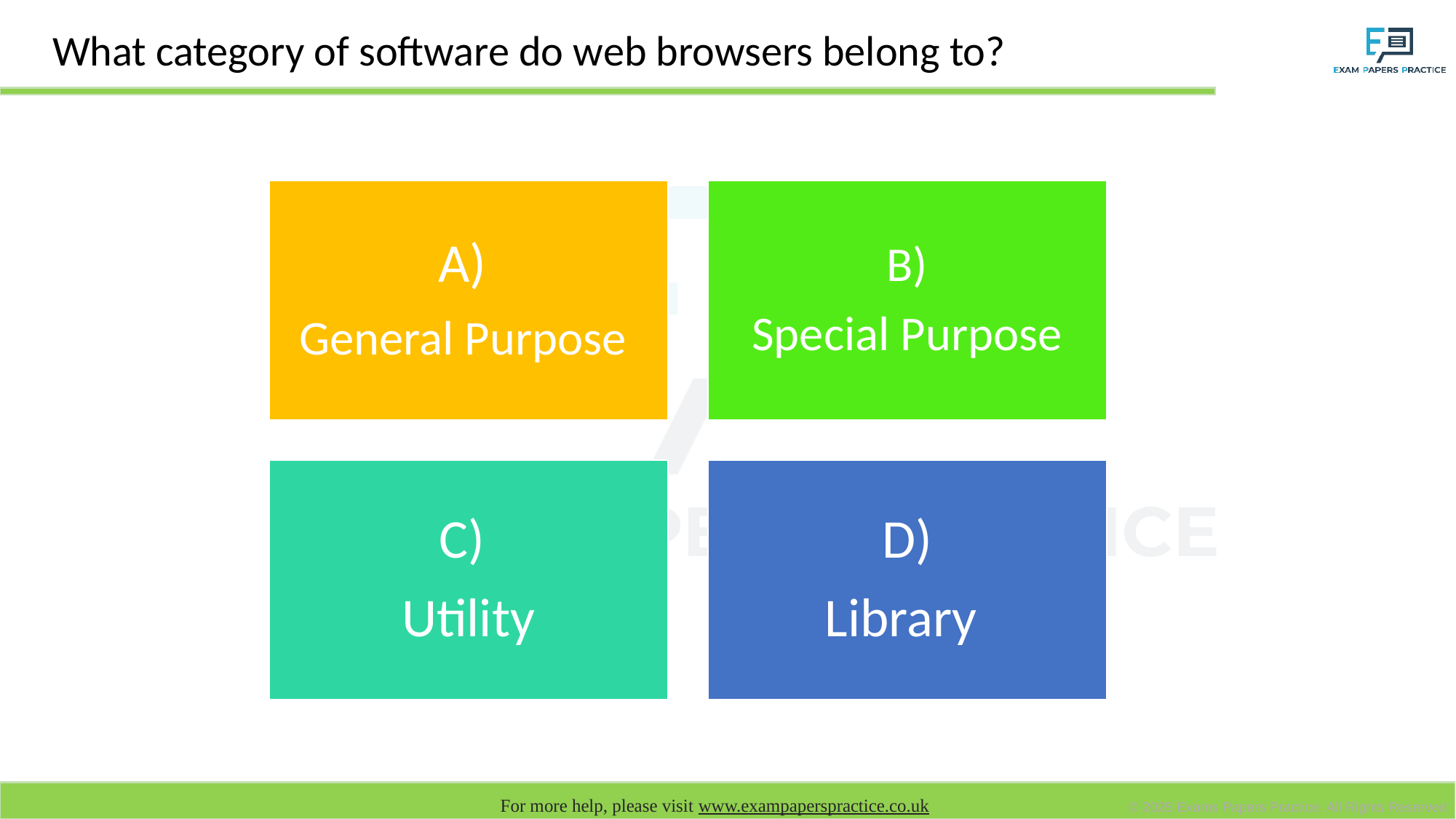

# What category of software do web browsers belong to?
A)
General Purpose
B)
 Special Purpose
C)
Utility
D)
Library